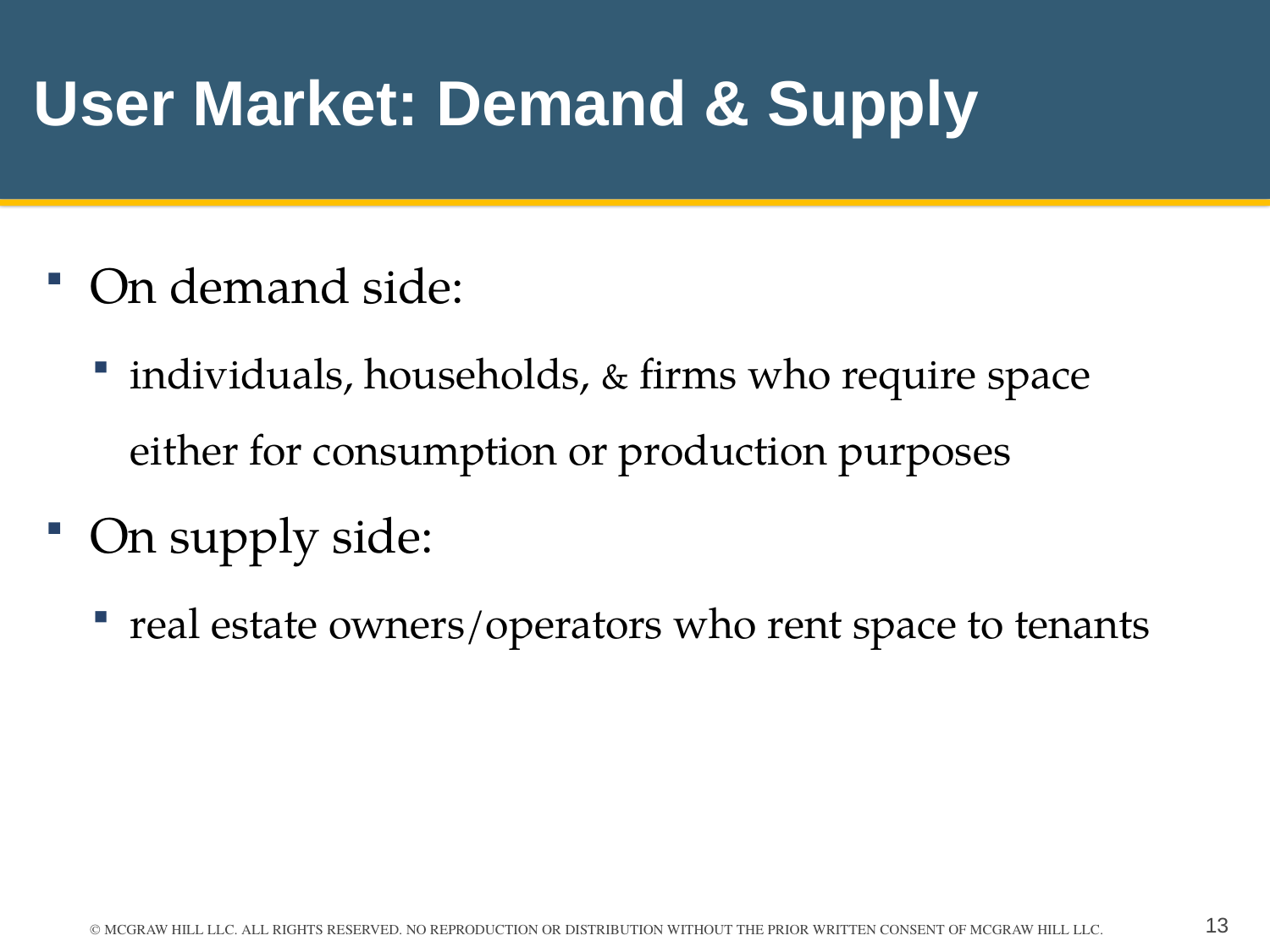

# User Market: Demand & Supply
On demand side:
individuals, households, & firms who require space either for consumption or production purposes
On supply side:
real estate owners/operators who rent space to tenants
© MCGRAW HILL LLC. ALL RIGHTS RESERVED. NO REPRODUCTION OR DISTRIBUTION WITHOUT THE PRIOR WRITTEN CONSENT OF MCGRAW HILL LLC.
13